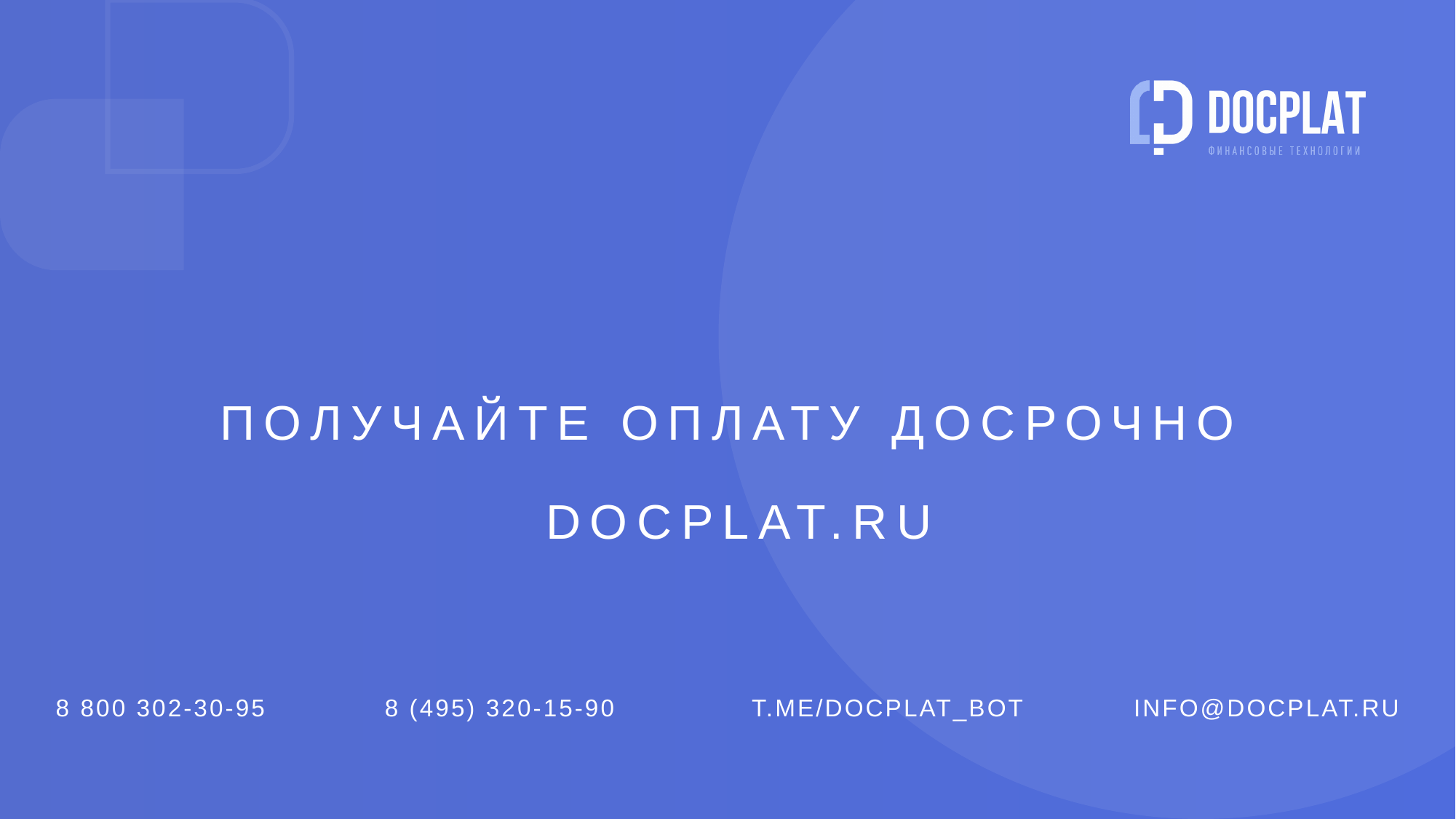

ПОЛУЧАЙТЕ ОПЛАТУ ДОСРОЧНО
 DOCPLAT.RU

8 800 302-30-95             8 (495) 320-15-90               T.ME/DOCPLAT_BOT            INFO@DOCPLAT.RU